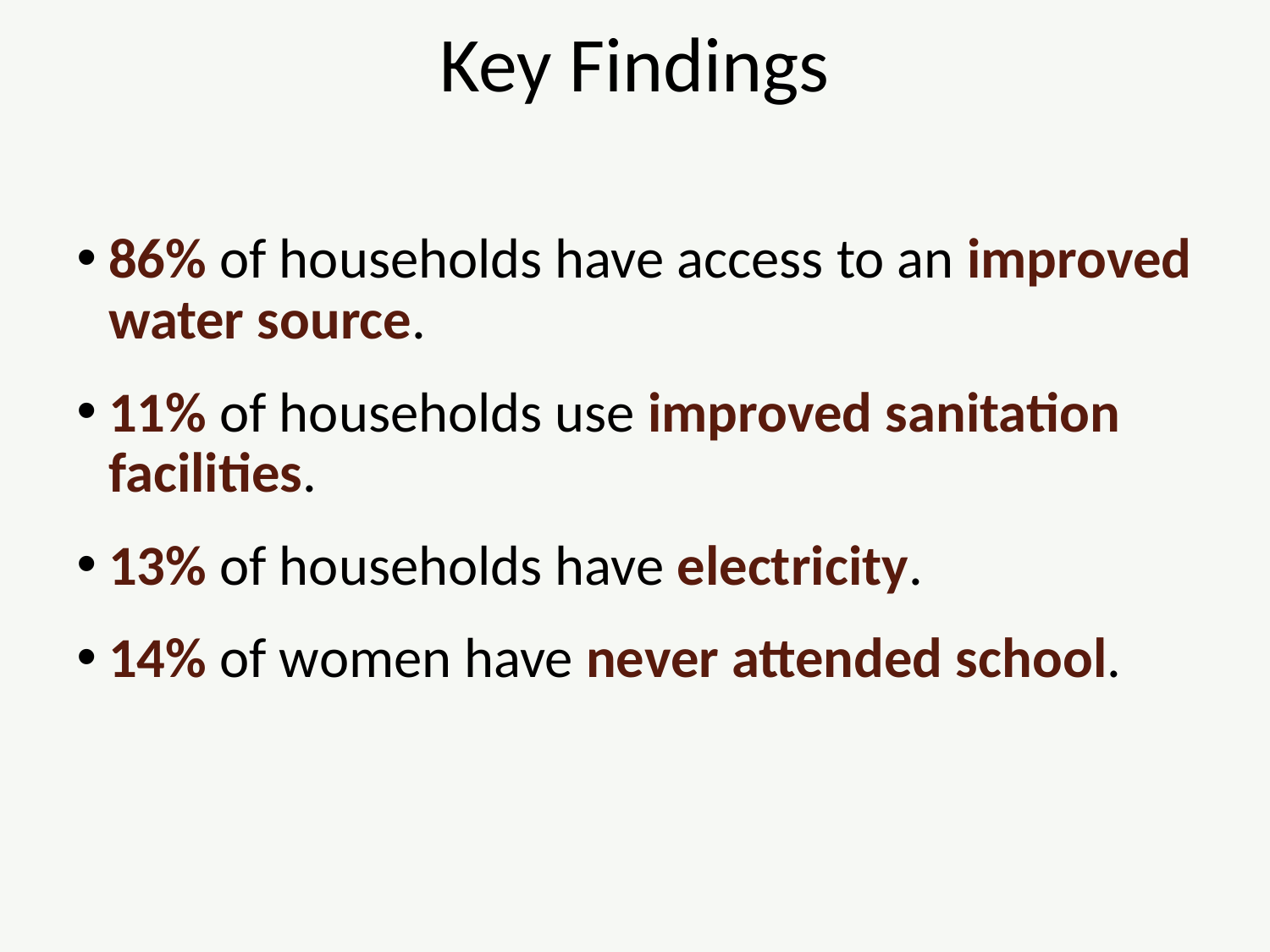

# Key Findings
86% of households have access to an improved water source.
11% of households use improved sanitation facilities.
13% of households have electricity.
14% of women have never attended school.